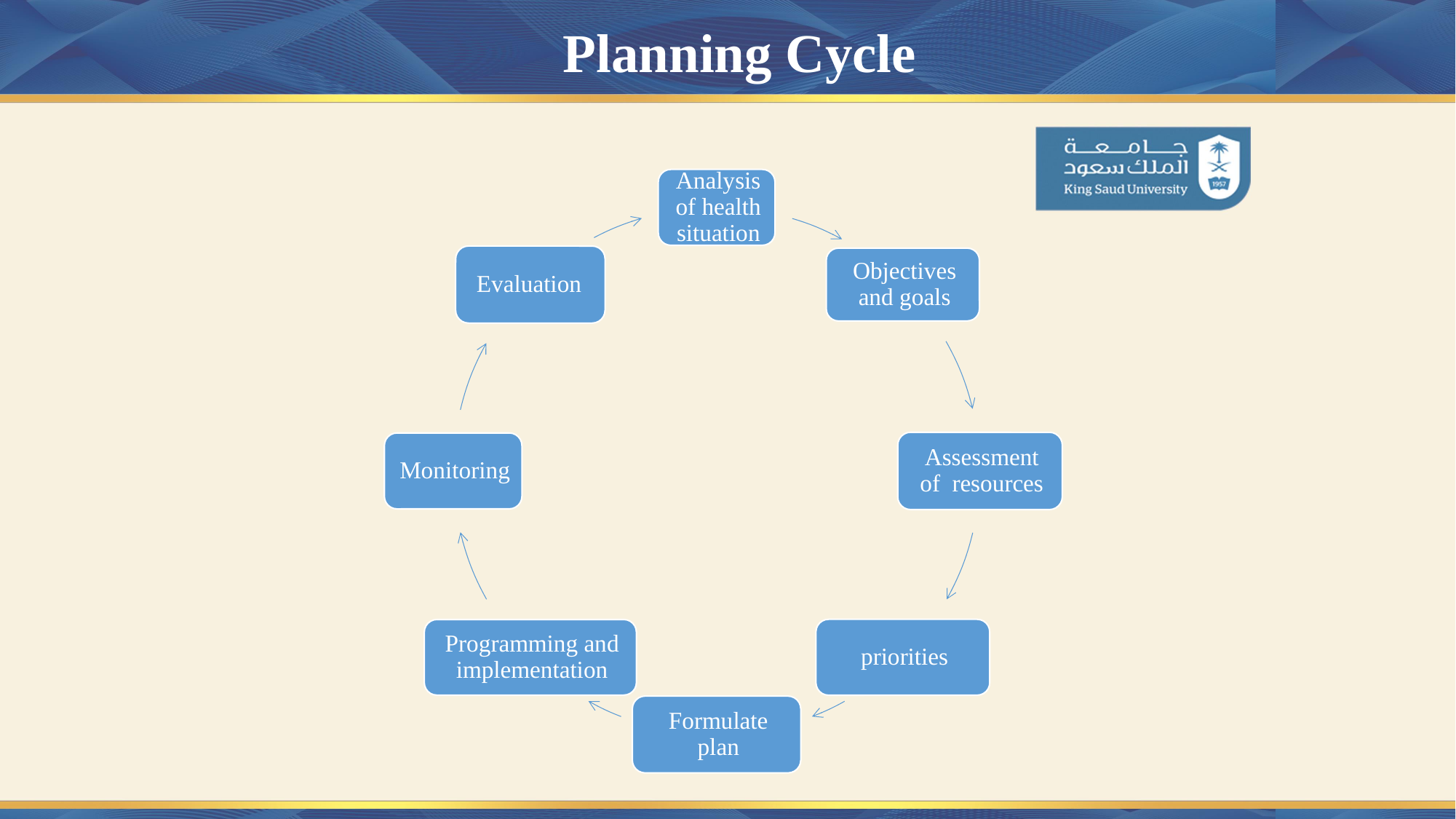

# Planning Cycle
Analysis of health situation
Objectives and goals
Assessment of  resources
priorities
Formulate plan
Programming and implementation
Monitoring
Evaluation